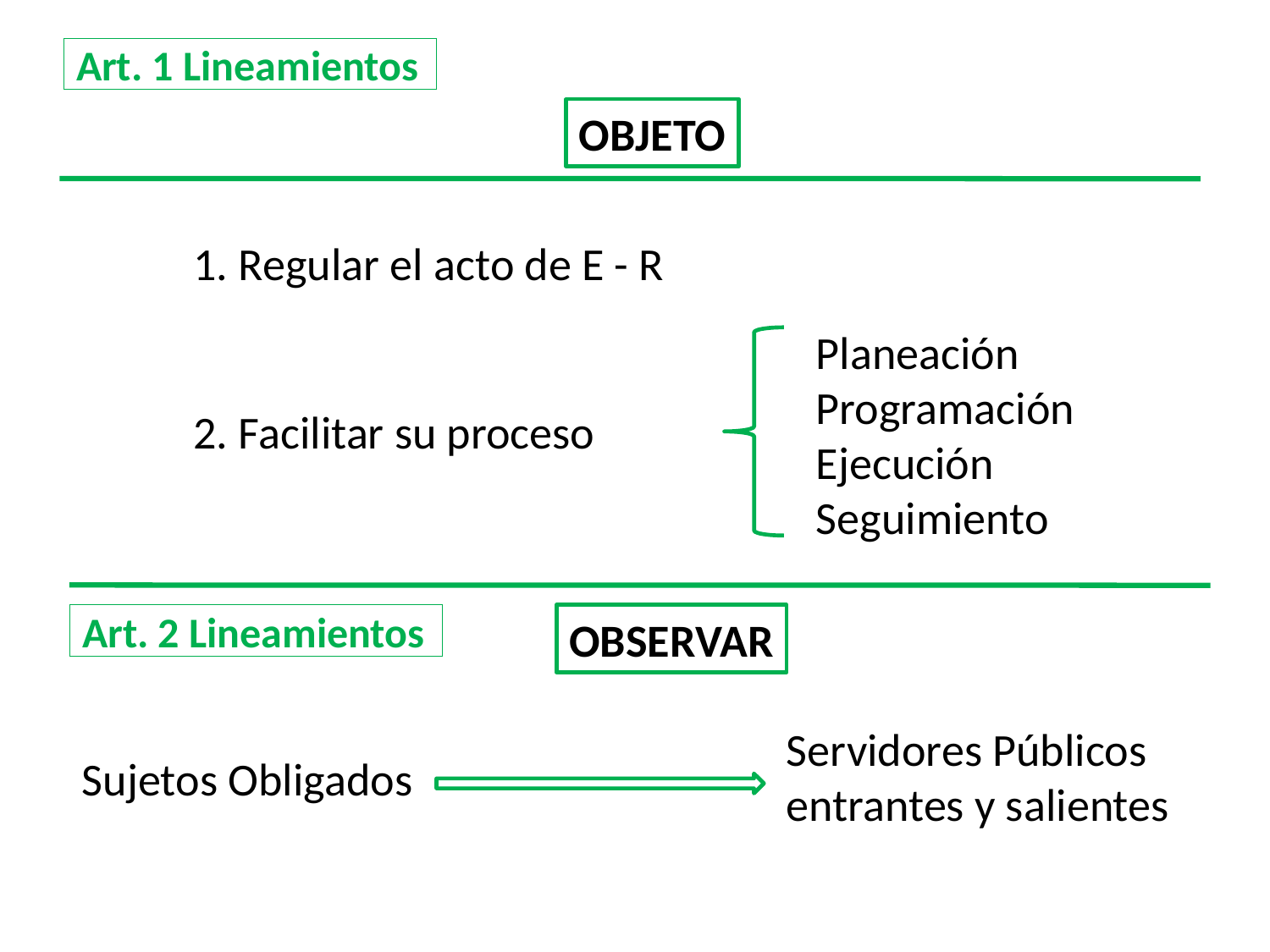

# Art. 1 Lineamientos
OBJETO
1. Regular el acto de E - R
Planeación
ProgramaciónEjecución Seguimiento

2. Facilitar su proceso
Art. 2 Lineamientos
OBSERVAR
Servidores Públicos
entrantes y salientes
Sujetos Obligados